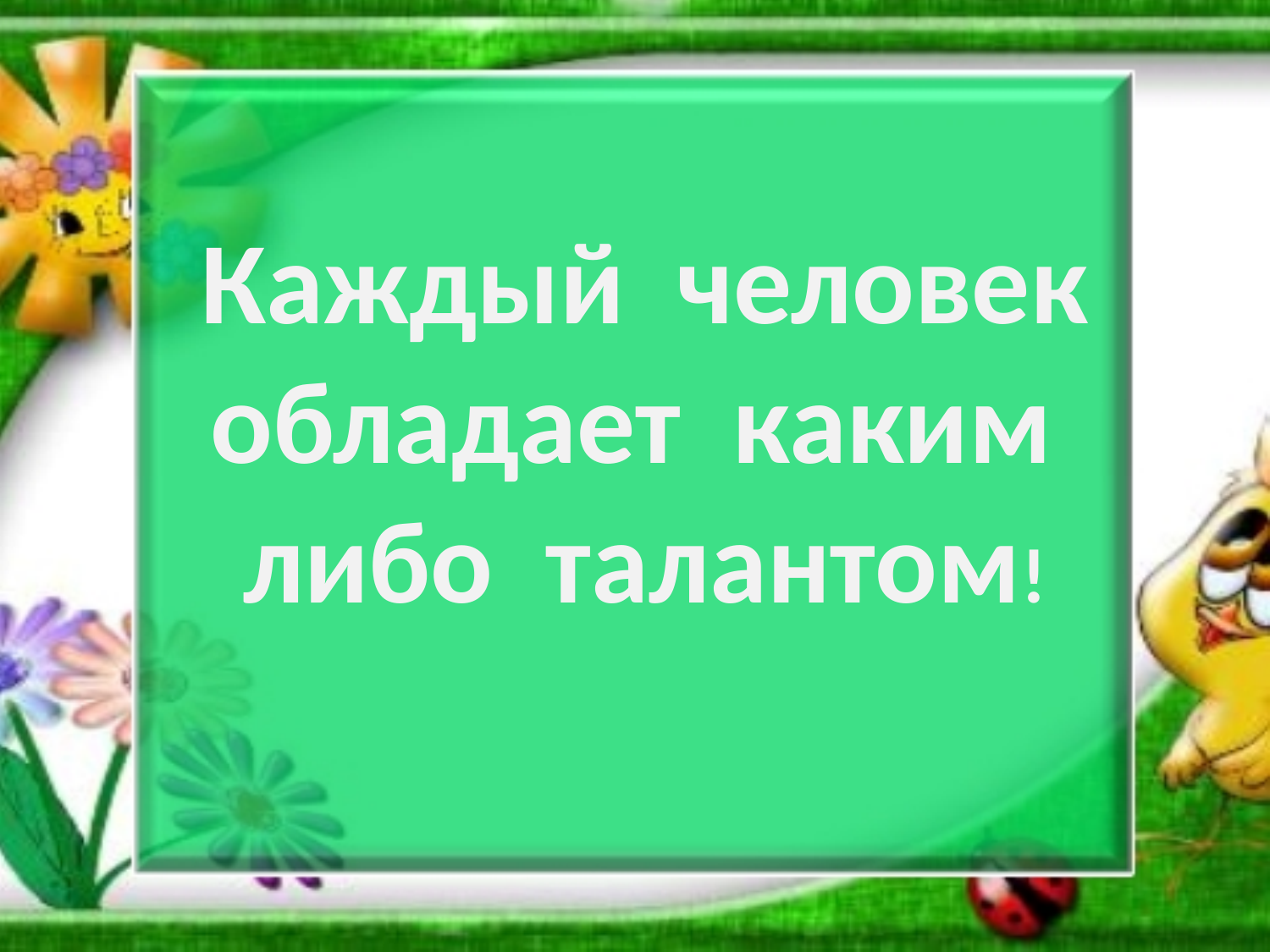

# Каждый  человек обладает  каким  либо  талантом!